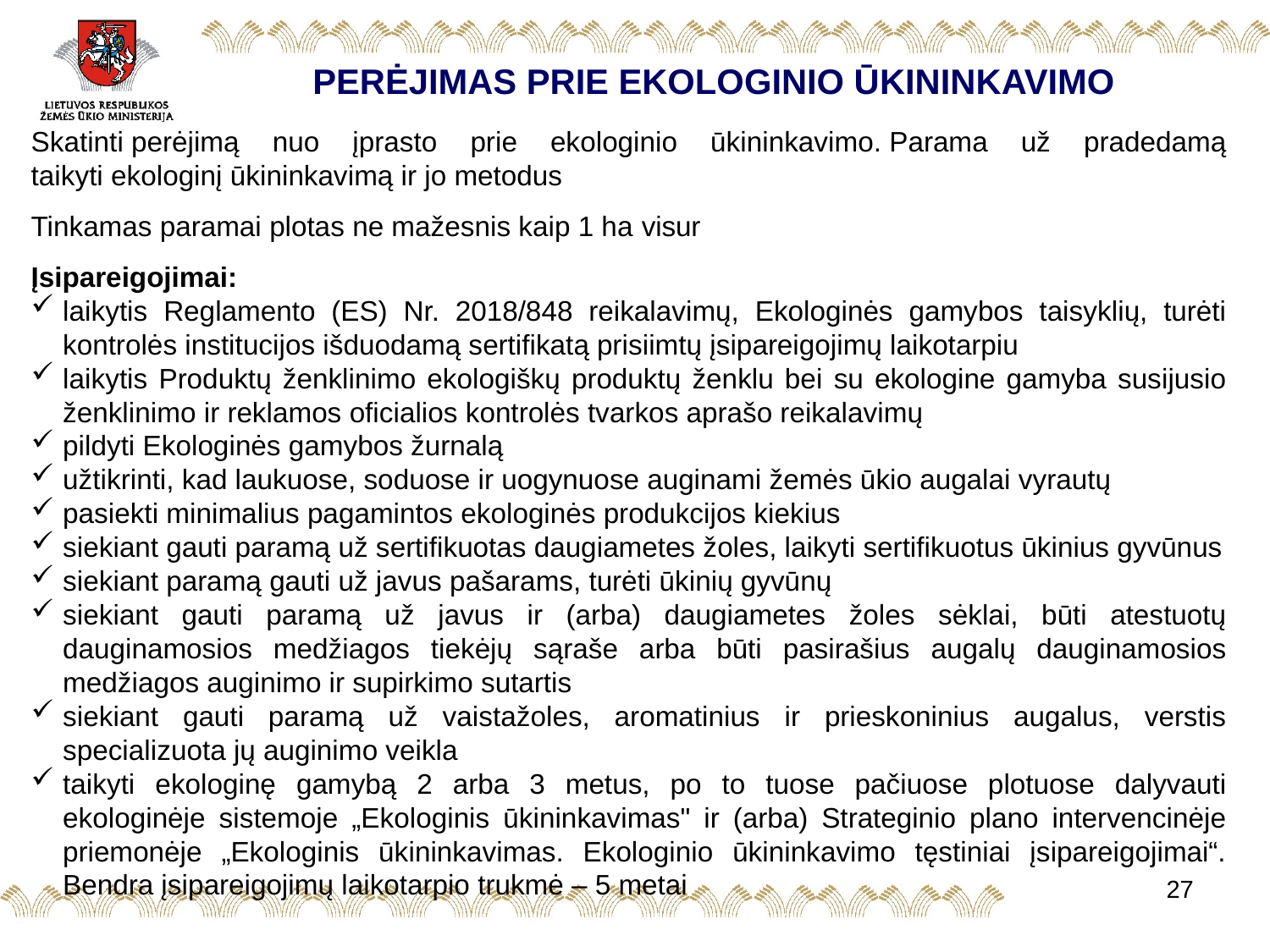

PERĖJIMAS PRIE EKOLOGINIO ŪKININKAVIMO
Skatinti perėjimą nuo įprasto prie ekologinio ūkininkavimo. Parama už pradedamą taikyti ekologinį ūkininkavimą ir jo metodus

Tinkamas paramai plotas ne mažesnis kaip 1 ha visur

Įsipareigojimai:
laikytis Reglamento (ES) Nr. 2018/848 reikalavimų, Ekologinės gamybos taisyklių, turėti kontrolės institucijos išduodamą sertifikatą prisiimtų įsipareigojimų laikotarpiu
laikytis Produktų ženklinimo ekologiškų produktų ženklu bei su ekologine gamyba susijusio ženklinimo ir reklamos oficialios kontrolės tvarkos aprašo reikalavimų
pildyti Ekologinės gamybos žurnalą
užtikrinti, kad laukuose, soduose ir uogynuose auginami žemės ūkio augalai vyrautų
pasiekti minimalius pagamintos ekologinės produkcijos kiekius
siekiant gauti paramą už sertifikuotas daugiametes žoles, laikyti sertifikuotus ūkinius gyvūnus
siekiant paramą gauti už javus pašarams, turėti ūkinių gyvūnų
siekiant gauti paramą už javus ir (arba) daugiametes žoles sėklai, būti atestuotų dauginamosios medžiagos tiekėjų sąraše arba būti pasirašius augalų dauginamosios medžiagos auginimo ir supirkimo sutartis
siekiant gauti paramą už vaistažoles, aromatinius ir prieskoninius augalus, verstis specializuota jų auginimo veikla
taikyti ekologinę gamybą 2 arba 3 metus, po to tuose pačiuose plotuose dalyvauti ekologinėje sistemoje „Ekologinis ūkininkavimas" ir (arba) Strateginio plano intervencinėje priemonėje „Ekologinis ūkininkavimas. Ekologinio ūkininkavimo tęstiniai įsipareigojimai“. Bendra įsipareigojimų laikotarpio trukmė – 5 metai
27